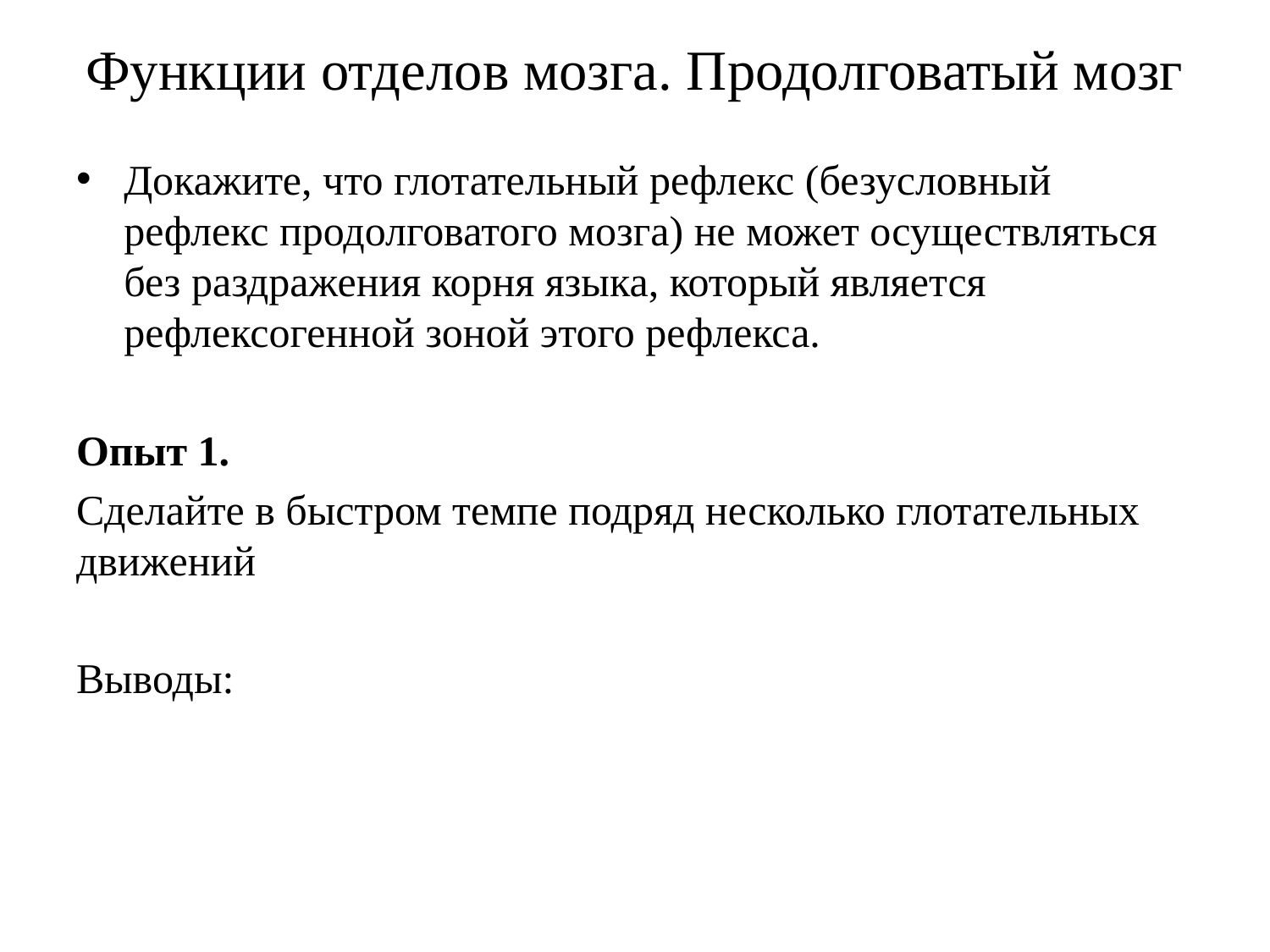

# Функции отделов мозга. Продолговатый мозг
Докажите, что глотательный рефлекс (безусловный рефлекс продолговатого мозга) не может осуществляться без раздражения корня языка, который является рефлексогенной зоной этого рефлекса.

Опыт 1.
Сделайте в быстром темпе подряд несколько глотательных движений

Выводы: